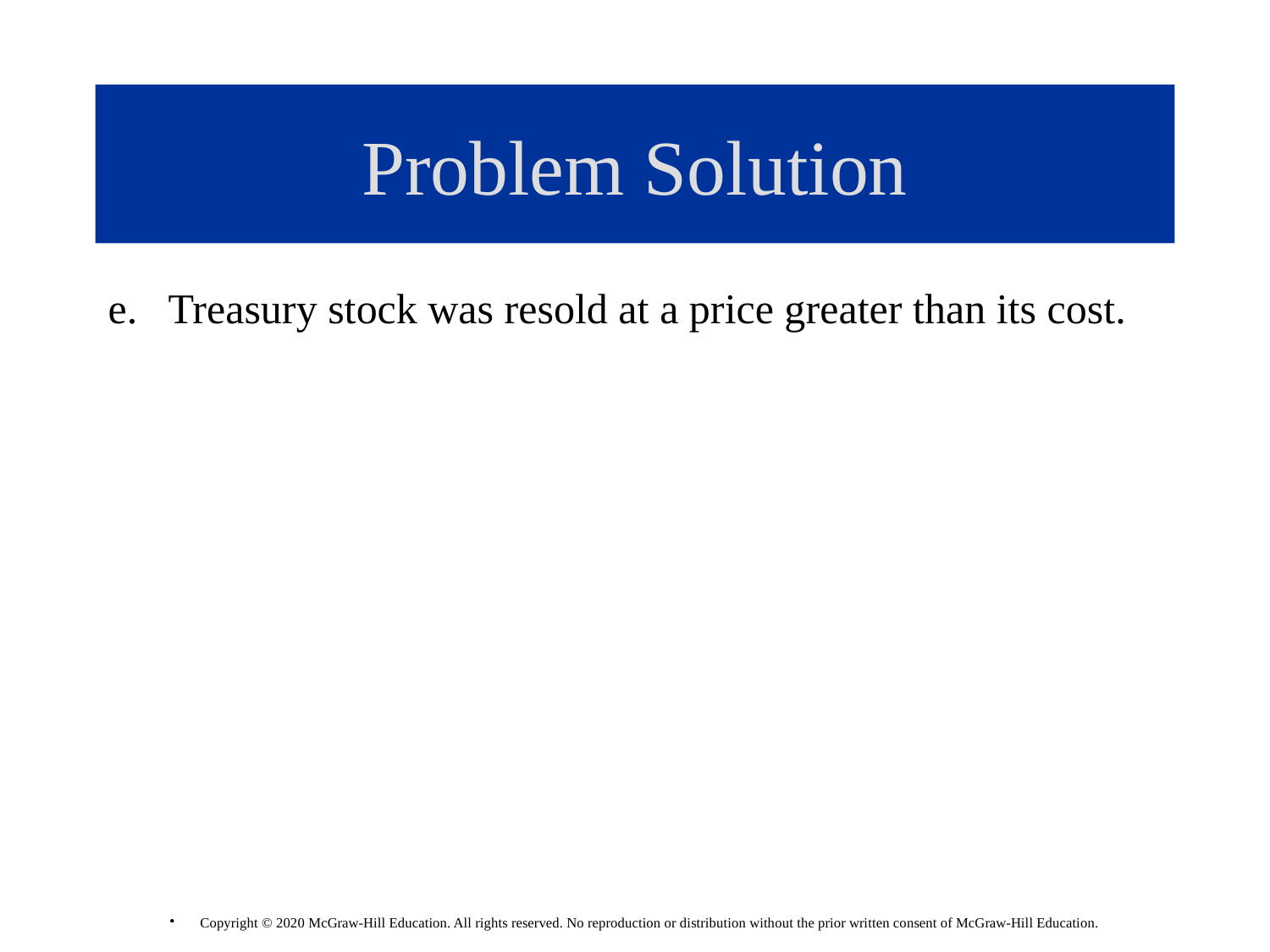

# Problem Solution
e.   Treasury stock was resold at a price greater than its cost.